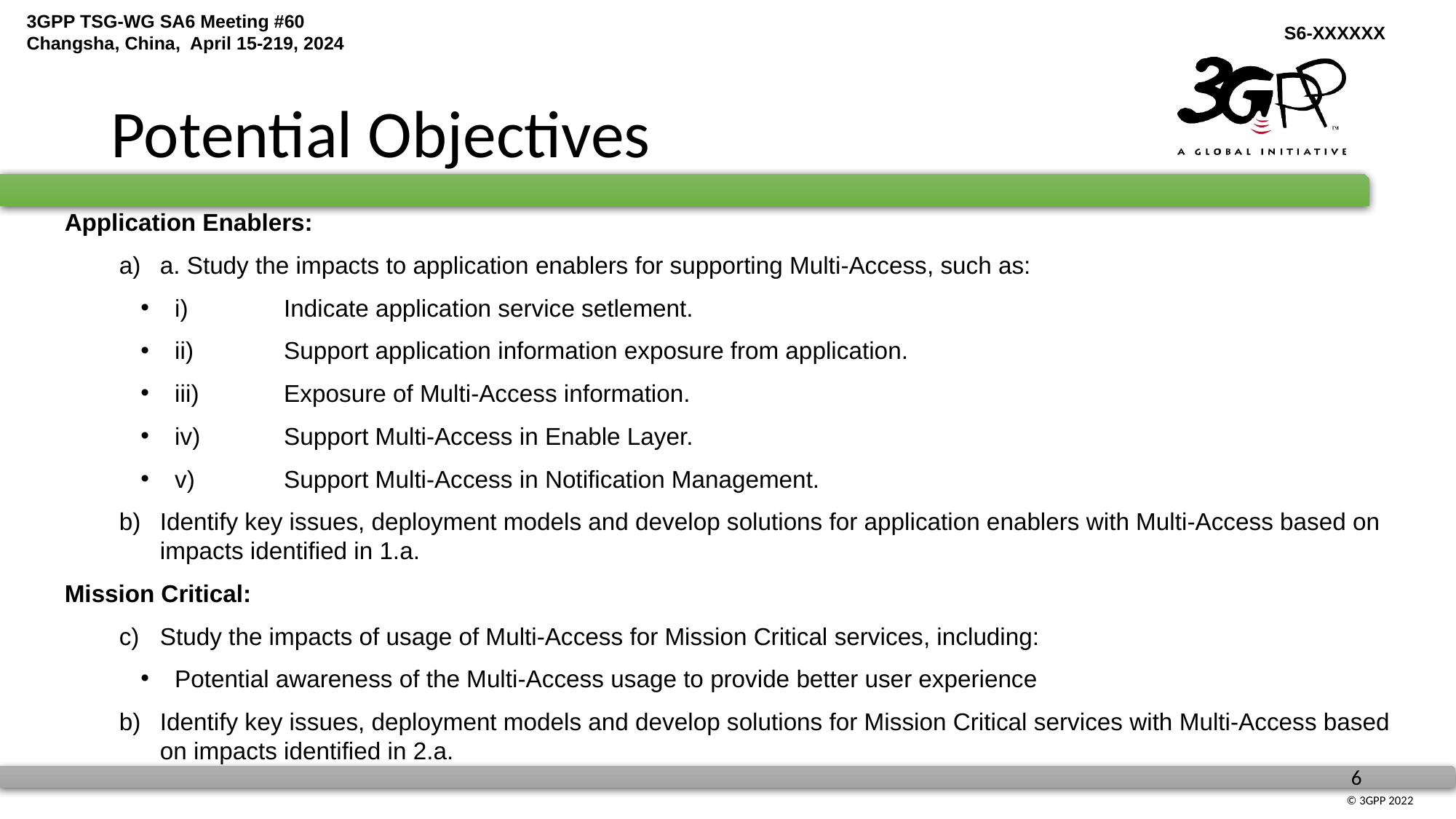

Potential Objectives
Application Enablers:
a. Study the impacts to application enablers for supporting Multi-Access, such as:
i)	Indicate application service setlement.
ii)	Support application information exposure from application.
iii)	Exposure of Multi-Access information.
iv)	Support Multi-Access in Enable Layer.
v)	Support Multi-Access in Notification Management.
Identify key issues, deployment models and develop solutions for application enablers with Multi-Access based on impacts identified in 1.a.
Mission Critical:
Study the impacts of usage of Multi-Access for Mission Critical services, including:
Potential awareness of the Multi-Access usage to provide better user experience
Identify key issues, deployment models and develop solutions for Mission Critical services with Multi-Access based on impacts identified in 2.a.